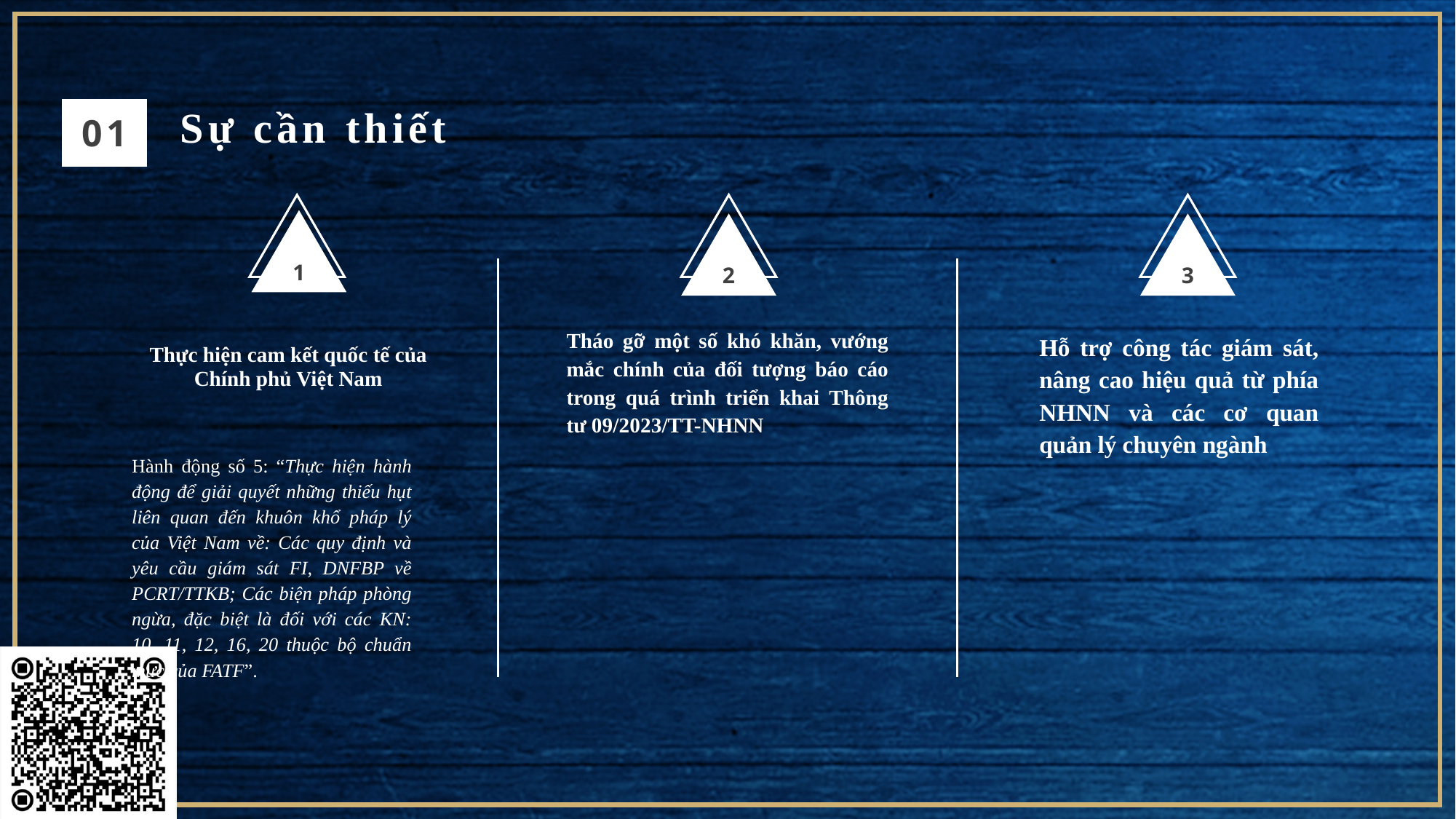

01
Sự cần thiết

1
Thực hiện cam kết quốc tế của Chính phủ Việt Nam
Hành động số 5: “Thực hiện hành động để giải quyết những thiếu hụt liên quan đến khuôn khổ pháp lý của Việt Nam về: Các quy định và yêu cầu giám sát FI, DNFBP về PCRT/TTKB; Các biện pháp phòng ngừa, đặc biệt là đối với các KN: 10, 11, 12, 16, 20 thuộc bộ chuẩn mực của FATF”.

2
Tháo gỡ một số khó khăn, vướng mắc chính của đối tượng báo cáo trong quá trình triển khai Thông tư 09/2023/TT-NHNN

3
Hỗ trợ công tác giám sát, nâng cao hiệu quả từ phía NHNN và các cơ quan quản lý chuyên ngành